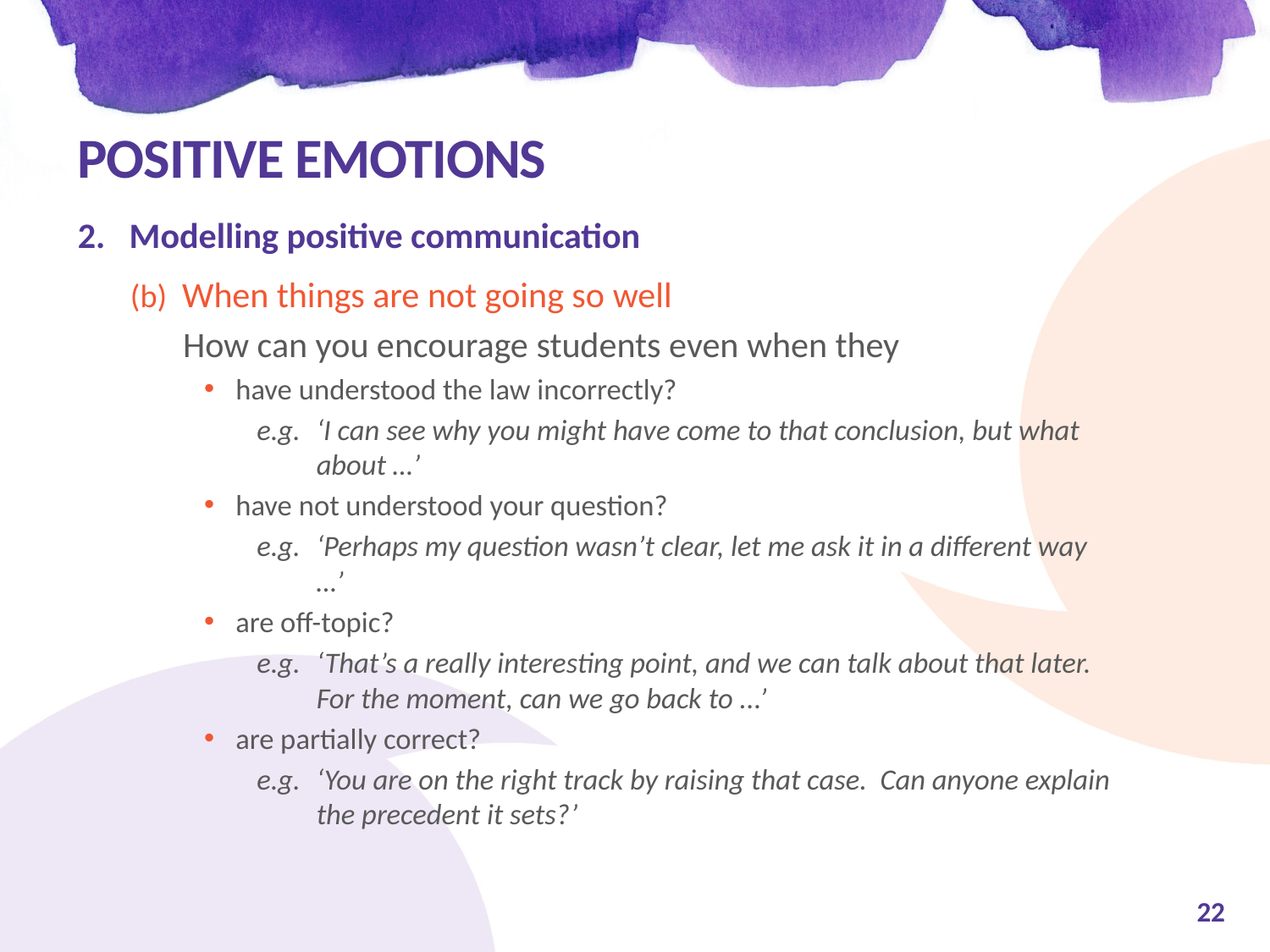

# Positive emotions
2.   Modelling positive communication
  (b)  When things are not going so well
         How can you encourage students even when they
have understood the law incorrectly?
e.g.	‘I can see why you might have come to that conclusion, but what about …’
have not understood your question?
e.g.	‘Perhaps my question wasn’t clear, let me ask it in a different way …’
are off-topic?
e.g.	‘That’s a really interesting point, and we can talk about that later. For the moment, can we go back to ...’
are partially correct?
e.g.	‘You are on the right track by raising that case.  Can anyone explain the precedent it sets?’
22